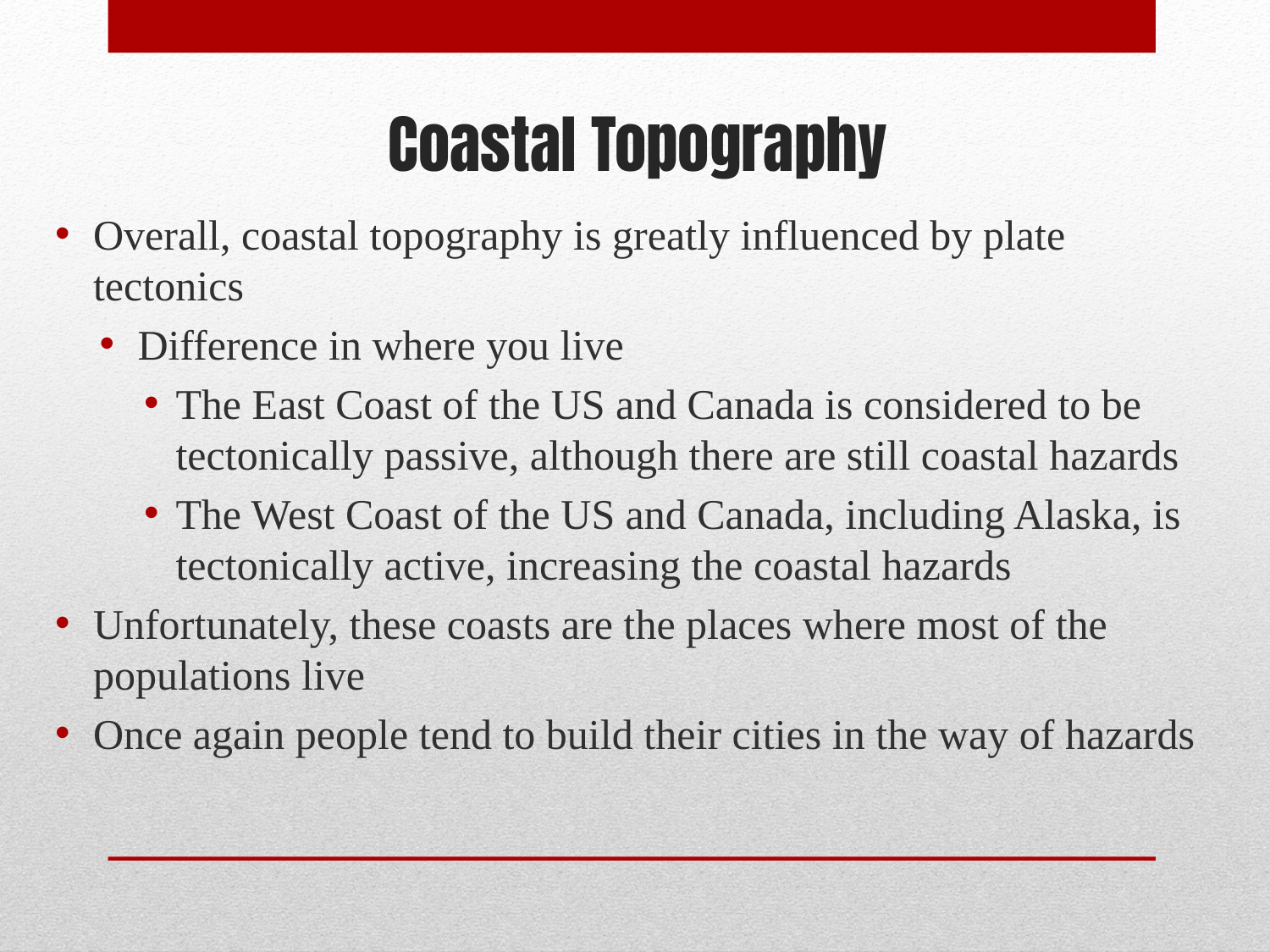

Coastal Topography
Overall, coastal topography is greatly influenced by plate tectonics
Difference in where you live
The East Coast of the US and Canada is considered to be tectonically passive, although there are still coastal hazards
The West Coast of the US and Canada, including Alaska, is tectonically active, increasing the coastal hazards
Unfortunately, these coasts are the places where most of the populations live
Once again people tend to build their cities in the way of hazards